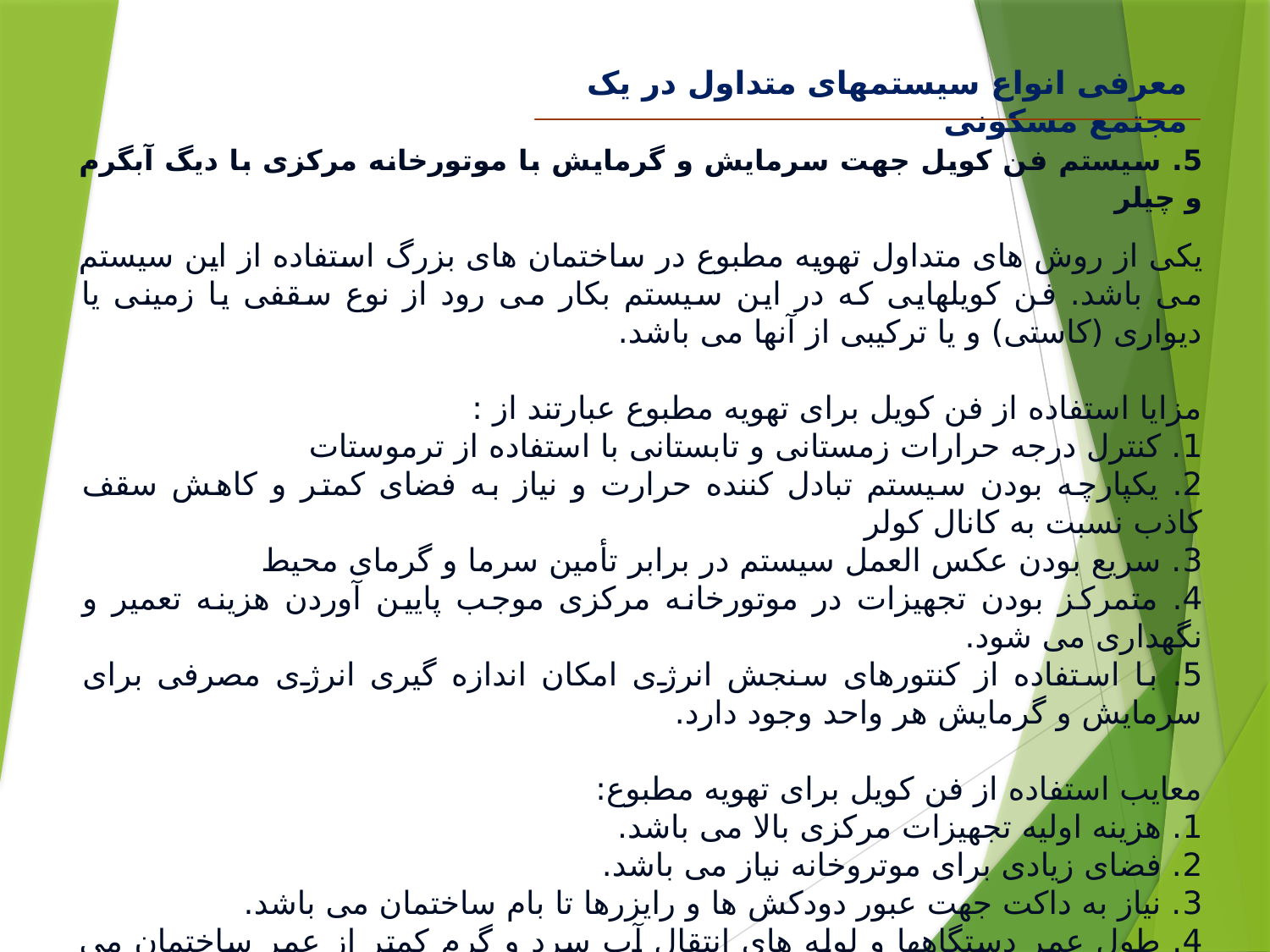

معرفی انواع سیستم‏های متداول در یک مجتمع مسکونی
5. سیستم فن کویل جهت سرمایش و گرمایش با موتورخانه مرکزی با دیگ آبگرم و چیلر

یکی از روش های متداول تهویه مطبوع در ساختمان های بزرگ استفاده از این سیستم می باشد. فن کویلهایی که در این سیستم بکار می رود از نوع سقفی یا زمینی یا دیواری (کاستی) و یا ترکیبی از آنها می باشد.

مزایا استفاده از فن کویل برای تهویه مطبوع عبارتند از :
1. کنترل درجه حرارات زمستانی و تابستانی با استفاده از ترموستات
2. یکپارچه بودن سیستم تبادل کننده حرارت و نیاز به فضای کمتر و کاهش سقف کاذب نسبت به کانال کولر
3. سریع بودن عکس العمل سیستم در برابر تأمین سرما و گرمای محیط
4. متمرکز بودن تجهیزات در موتورخانه مرکزی موجب پایین آوردن هزینه تعمیر و نگهداری می شود.
5. با استفاده از کنتورهای سنجش انرژی امکان اندازه گیری انرژی مصرفی برای سرمایش و گرمایش هر واحد وجود دارد.

معایب استفاده از فن کویل برای تهویه مطبوع:
1. هزینه اولیه تجهیزات مرکزی بالا می باشد.
2. فضای زیادی برای موتروخانه نیاز می باشد.
3. نیاز به داکت جهت عبور دودکش ها و رایزرها تا بام ساختمان می باشد.
4. طول عمر دستگاهها و لوله های انتقال آب سرد و گرم کمتر از عمر ساختمان می باشد و تعویض و تعمیر آنها هزینه زیادی نیاز دارد.
5. طول زمان اجرا و راه اندازی آن زیاد است.
6. هزینه تعمیر و نگهداری زیاد است.